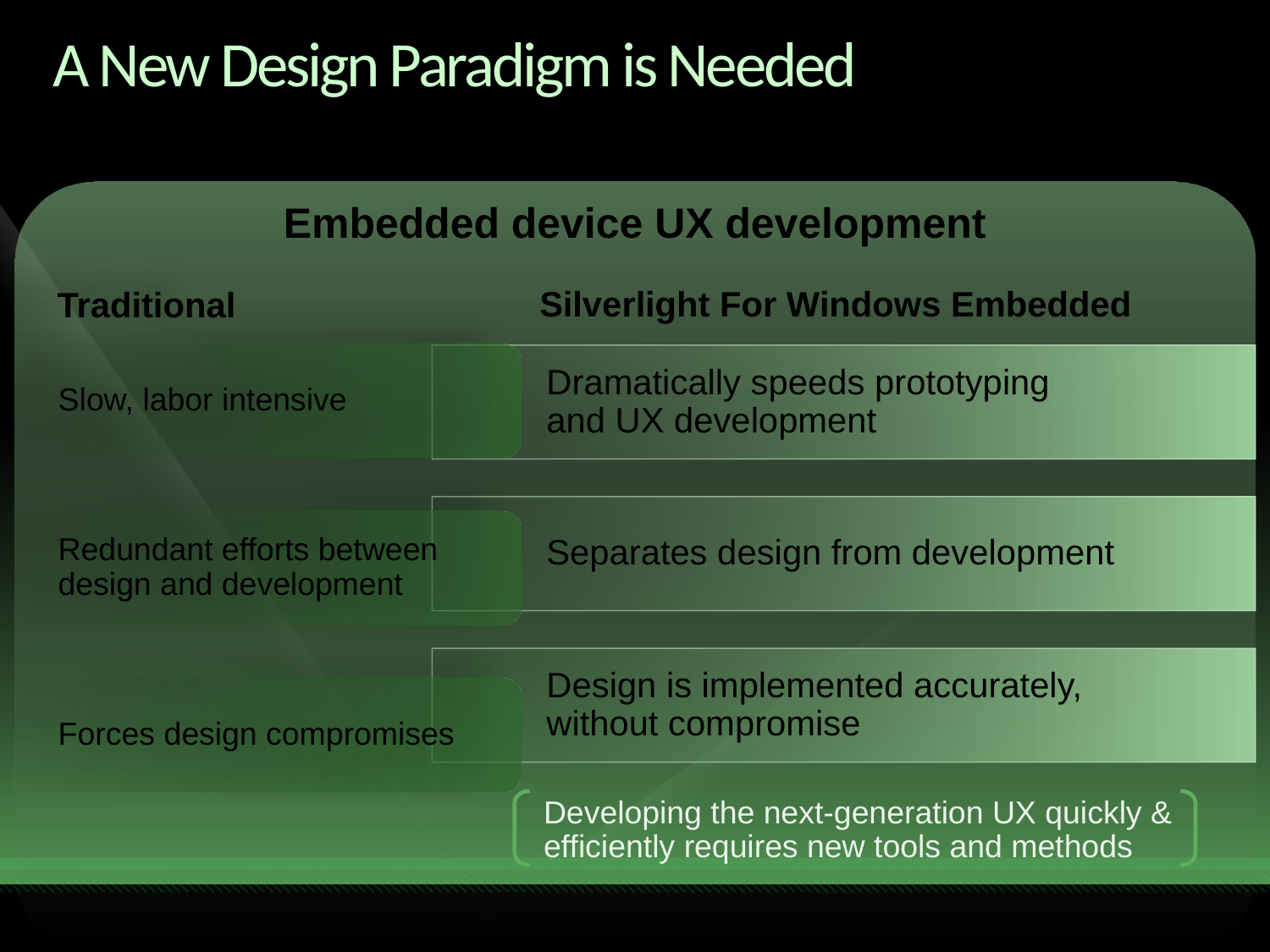

# A New Design Paradigm is Needed

Embedded device UX development
Traditional
Silverlight For Windows Embedded
Slow, labor intensive
Dramatically speeds prototyping
and UX development

Separates design from development
Redundant efforts between
design and development
Design is implemented accurately,
without compromise
Forces design compromises
Developing the next-generation UX quickly &
efficiently requires new tools and methods